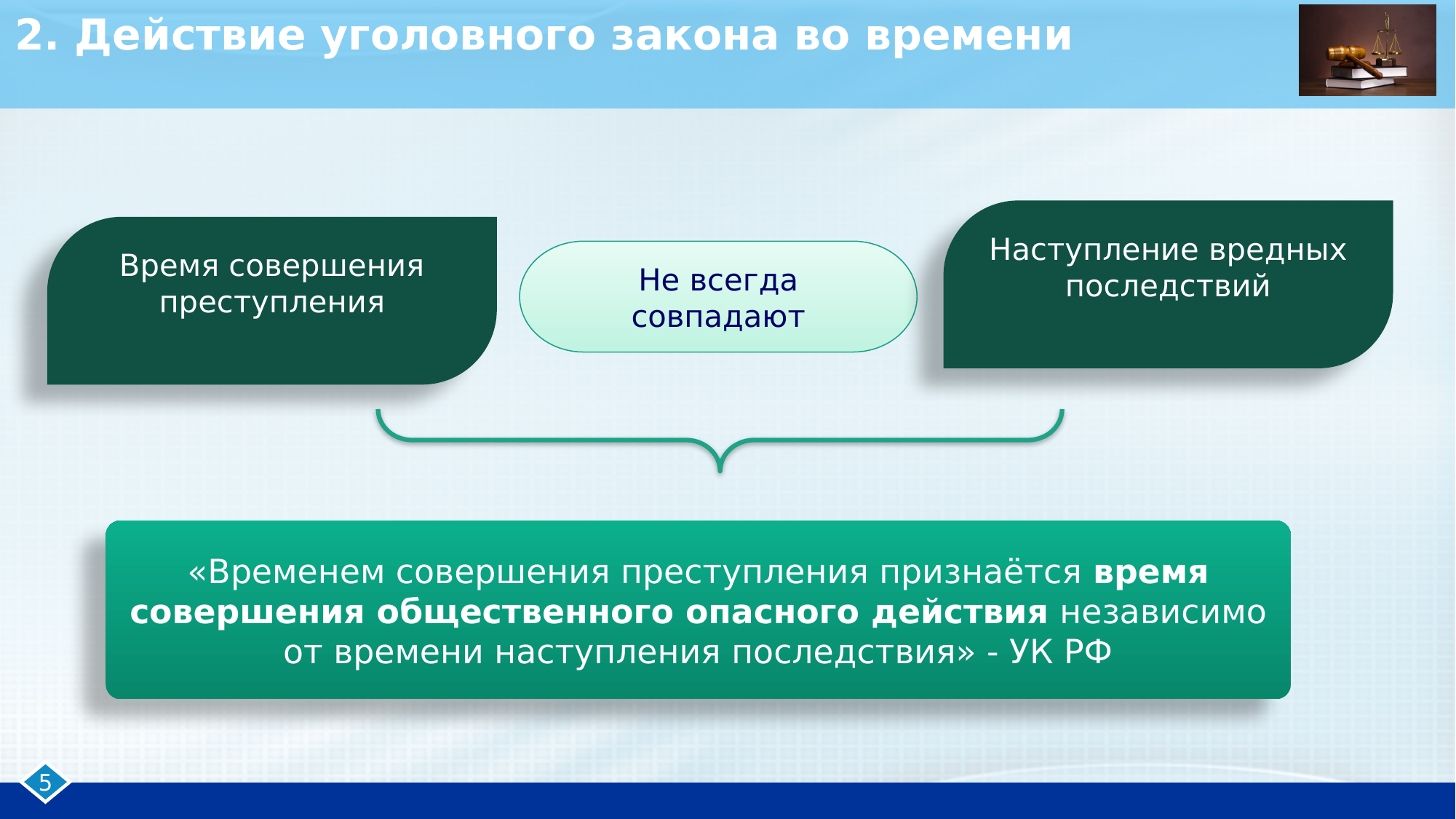

# 2. Действие уголовного закона во времени

Наступление вредных последствий

Время совершения преступления

Не всегда совпадают

«Временем совершения преступления признаётся время совершения общественного опасного действия независимо от времени наступления последствия» - УК РФ